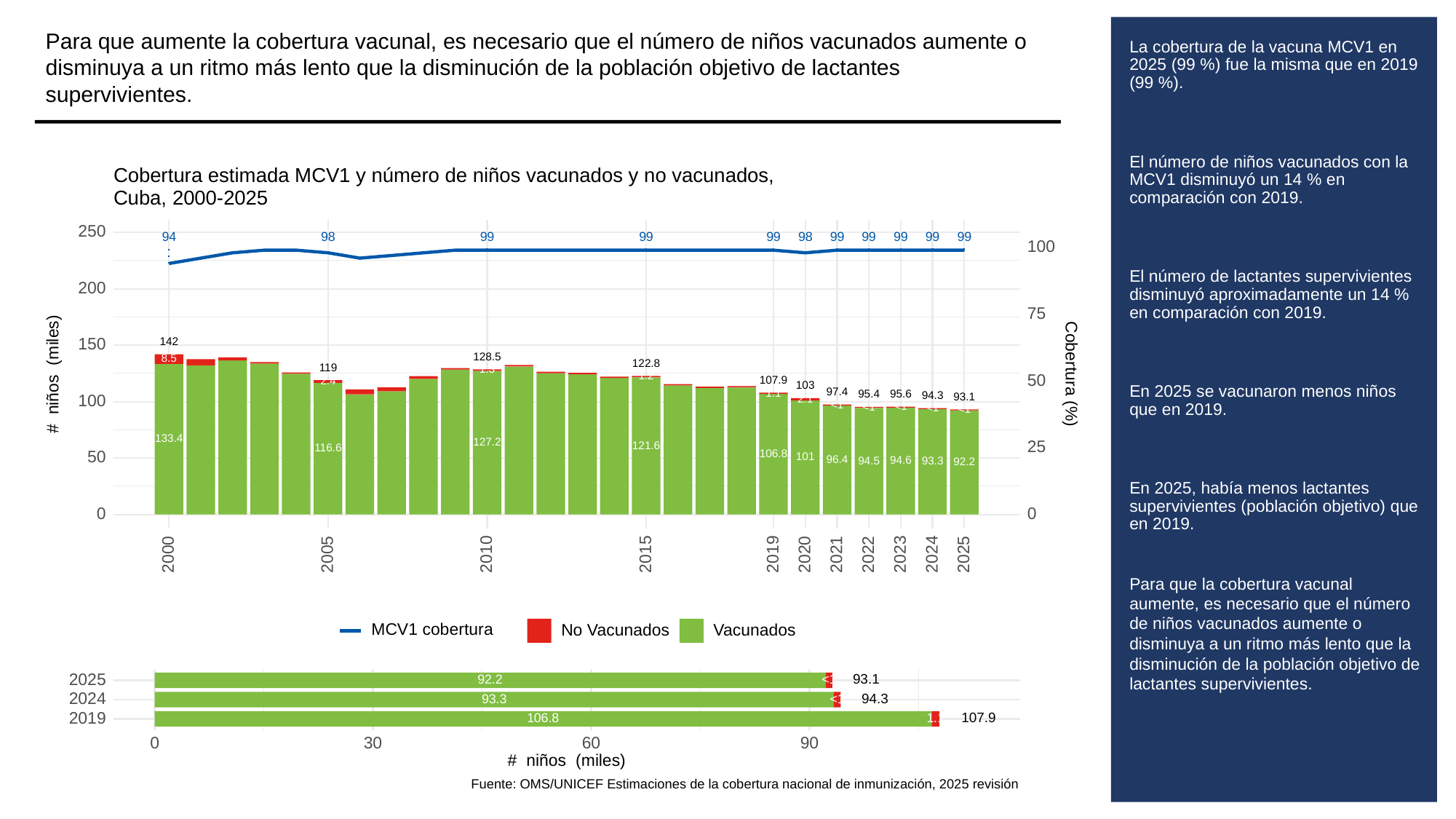

Para que aumente la cobertura vacunal, es necesario que el número de niños vacunados aumente o disminuya a un ritmo más lento que la disminución de la población objetivo de lactantes supervivientes.
# La cobertura de la vacuna MCV1 en 2025 (99 %) fue la misma que en 2019 (99 %).

El número de niños vacunados con la MCV1 disminuyó un 14 % en comparación con 2019.

El número de lactantes supervivientes disminuyó aproximadamente un 14 % en comparación con 2019.

En 2025 se vacunaron menos niños que en 2019.

En 2025, había menos lactantes supervivientes (población objetivo) que en 2019.

Para que la cobertura vacunal aumente, es necesario que el número de niños vacunados aumente o disminuya a un ritmo más lento que la disminución de la población objetivo de lactantes supervivientes.

Cobertura estimada MCV1 y número de niños vacunados y no vacunados,
Cuba, 2000-2025

250

94
98
99
99
99
98
99
99
99
99
99
100

200

75

142
150

128.5

8.5

122.8

119

1.3
#  niños  (miles)
Cobertura (%)

1.2

50

107.9

2.4

103

97.4
1.1

95.6
95.4

94.3

93.1

2.1
100

<1

<1
<1

<1

<1

133.4
127.2
25
121.6
116.6
106.8
50
101
96.4
94.6
94.5
93.3

92.2

0
0

2023
2000
2005
2010
2015
2019
2020
2021
2022
2024
2025

MCV1 cobertura
No Vacunados
Vacunados

2025
93.1
92.2
<1

2024
94.3
93.3
<1

2019
107.9
106.8
1.1

30
0
60
90
#  niños  (miles)
Fuente: OMS/UNICEF Estimaciones de la cobertura nacional de inmunización, 2025 revisión